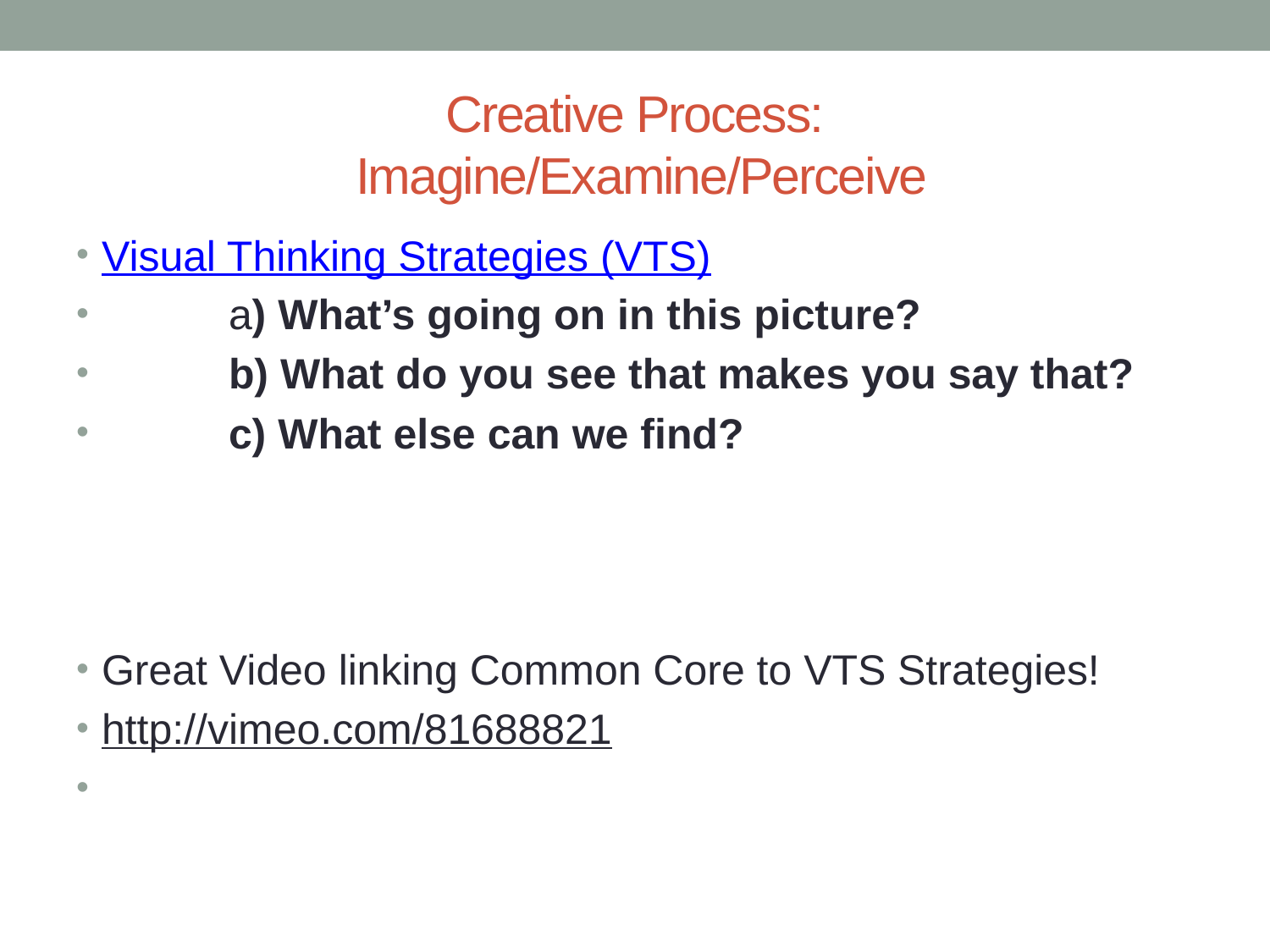

# Creative Process: Imagine/Examine/Perceive
Visual Thinking Strategies (VTS)
	a) What’s going on in this picture?
	b) What do you see that makes you say that?
	c) What else can we find?

Great Video linking Common Core to VTS Strategies!
http://vimeo.com/81688821